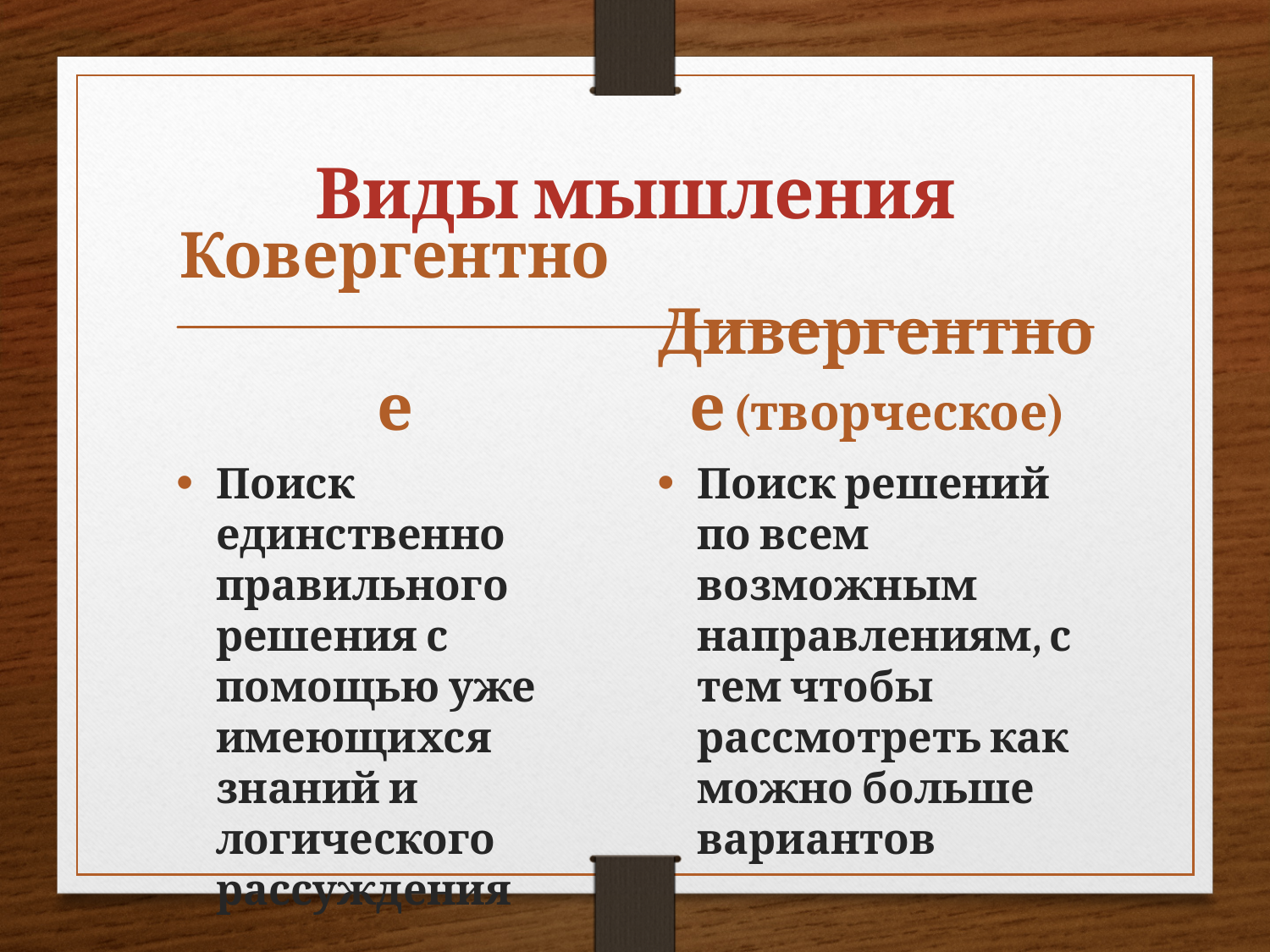

# Виды мышления
Ковергентное

Дивергентное (творческое)
Поиск единственно правильного решения с помощью уже имеющихся знаний и логического рассуждения
Поиск решений по всем возможным направлениям, с тем чтобы рассмотреть как можно больше вариантов